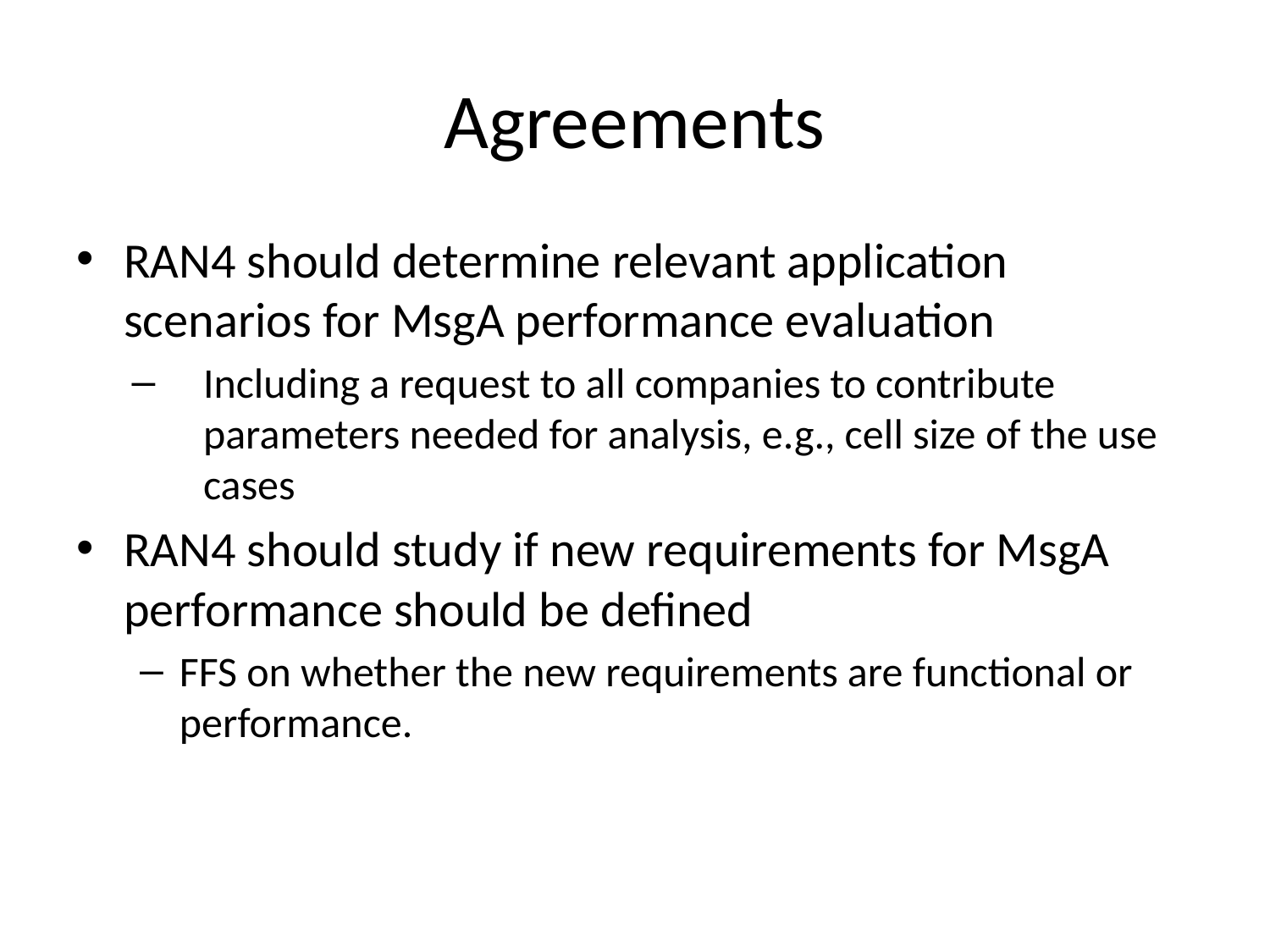

# Agreements
RAN4 should determine relevant application scenarios for MsgA performance evaluation
Including a request to all companies to contribute parameters needed for analysis, e.g., cell size of the use cases
RAN4 should study if new requirements for MsgA performance should be defined
FFS on whether the new requirements are functional or performance.